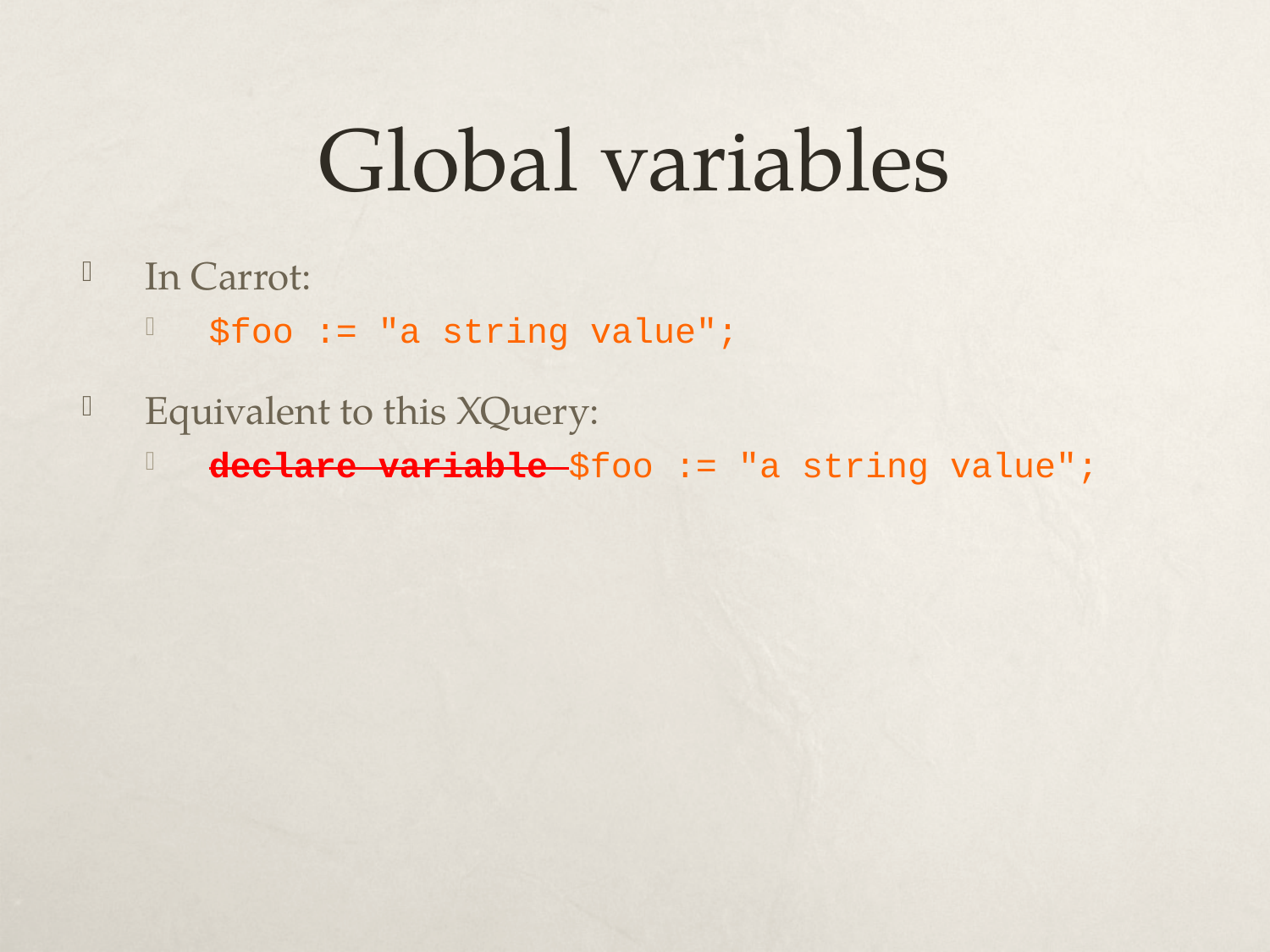

# Global variables
In Carrot:
$foo := "a string value";
Equivalent to this XQuery:
declare variable $foo := "a string value";